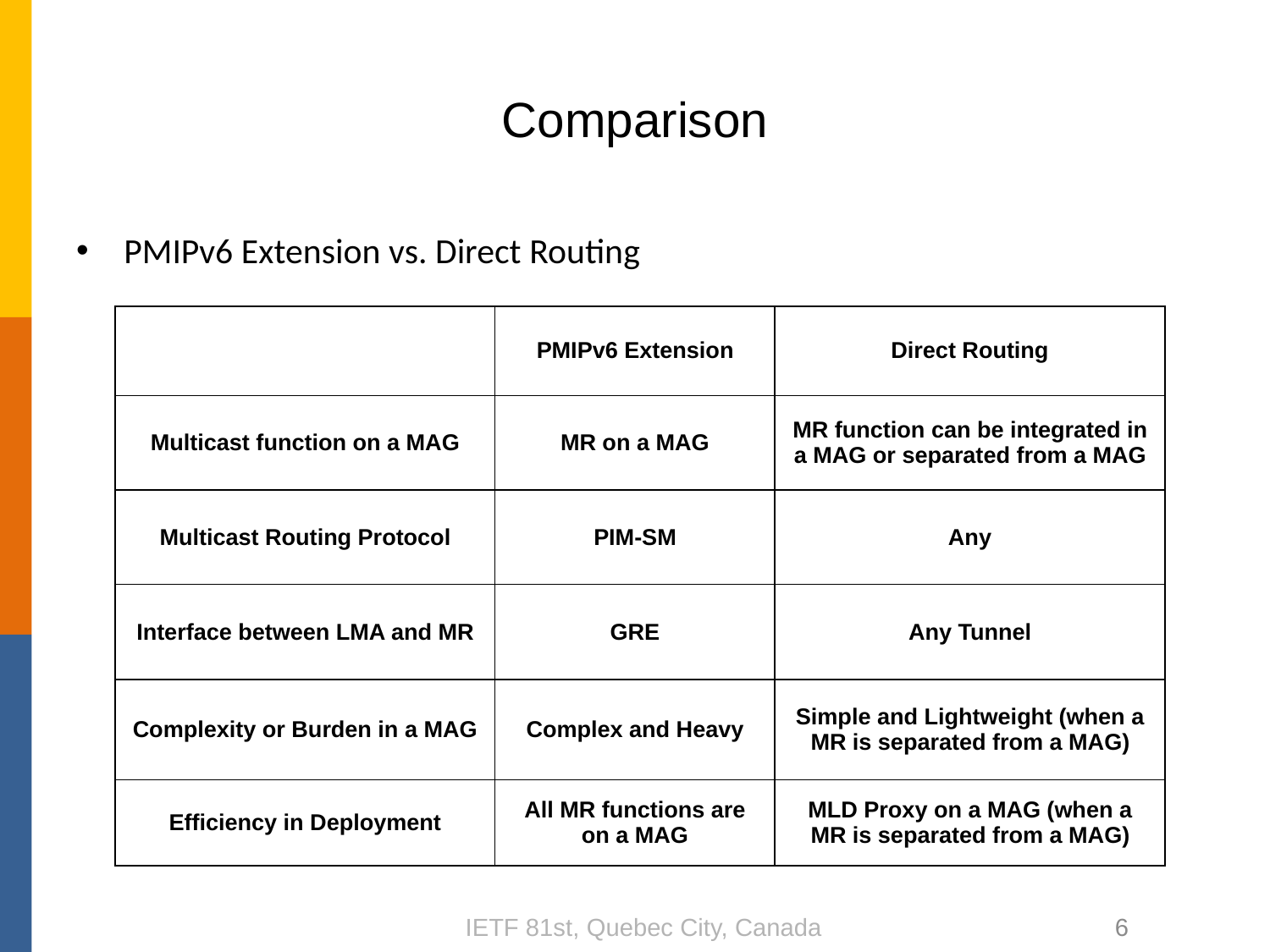

# Comparison
PMIPv6 Extension vs. Direct Routing
|  | PMIPv6 Extension | Direct Routing |
| --- | --- | --- |
| Multicast function on a MAG | MR on a MAG | MR function can be integrated in a MAG or separated from a MAG |
| Multicast Routing Protocol | PIM-SM | Any |
| Interface between LMA and MR | GRE | Any Tunnel |
| Complexity or Burden in a MAG | Complex and Heavy | Simple and Lightweight (when a MR is separated from a MAG) |
| Efficiency in Deployment | All MR functions are on a MAG | MLD Proxy on a MAG (when a MR is separated from a MAG) |
IETF 81st, Quebec City, Canada
6